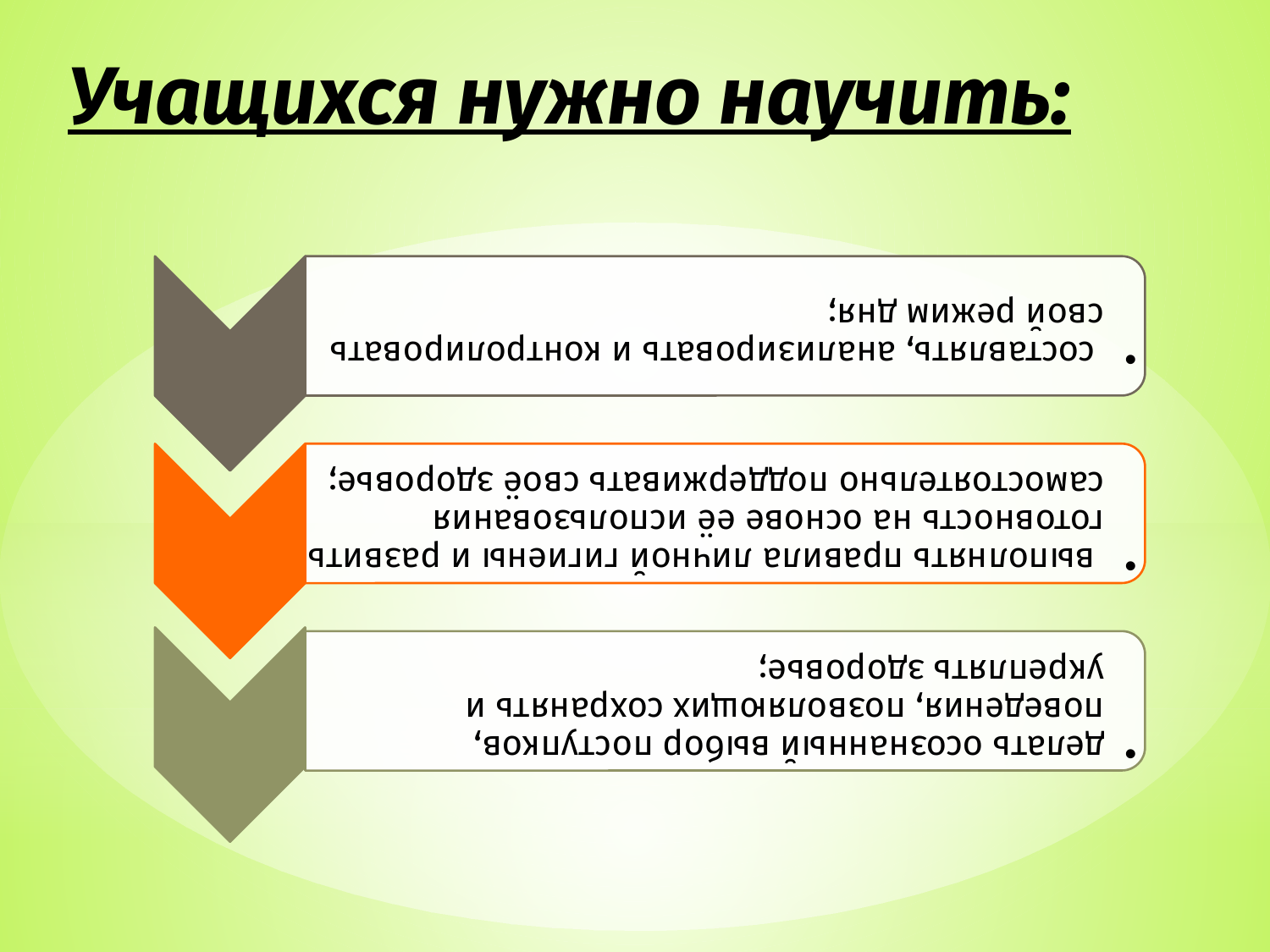

# Учащихся нужно научить:

 составлять, анализировать и контролировать свой режим дня;

 выполнять правила личной гигиены и развить готовность на основе её использования самостоятельно поддерживать своё здоровье;

делать осознанный выбор поступков, поведения, позволяющих сохранять и укреплять здоровье;